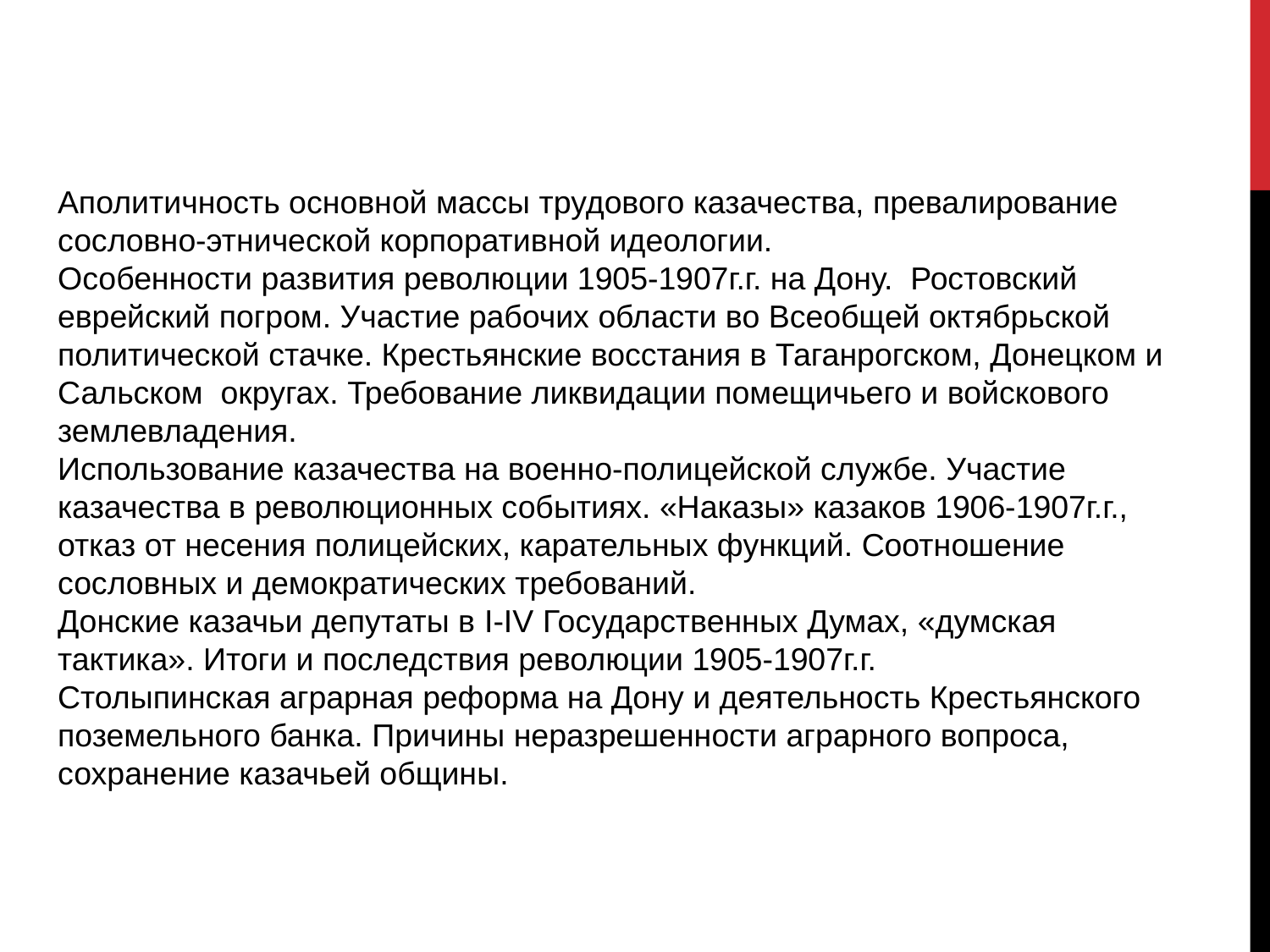

Аполитичность основной массы трудового казачества, превалирование сословно-этнической корпоративной идеологии.
Особенности развития революции 1905-1907г.г. на Дону.  Ростовский еврейский погром. Участие рабочих области во Всеобщей октябрьской политической стачке. Крестьянские восстания в Таганрогском, Донецком и Сальском  округах. Требование ликвидации помещичьего и войскового землевладения.
Использование казачества на военно-полицейской службе. Участие казачества в революционных событиях. «Наказы» казаков 1906-1907г.г., отказ от несения полицейских, карательных функций. Соотношение сословных и демократических требований.
Донские казачьи депутаты в I-IV Государственных Думах, «думская тактика». Итоги и последствия революции 1905-1907г.г.
Столыпинская аграрная реформа на Дону и деятельность Крестьянского поземельного банка. Причины неразрешенности аграрного вопроса, сохранение казачьей общины.